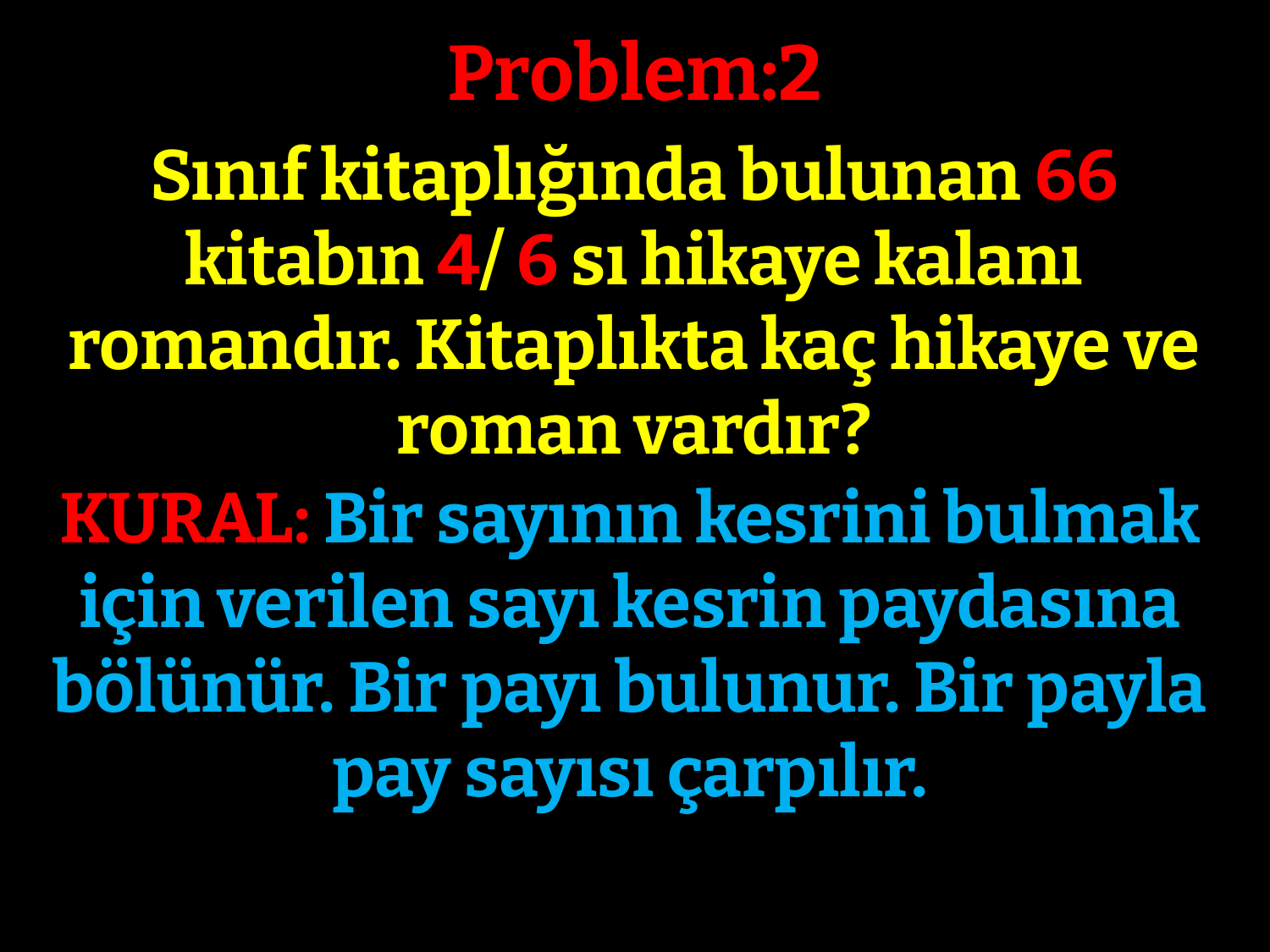

Problem:2
Sınıf kitaplığında bulunan 66 kitabın 4/ 6 sı hikaye kalanı romandır. Kitaplıkta kaç hikaye ve roman vardır?
#
KURAL: Bir sayının kesrini bulmak için verilen sayı kesrin paydasına bölünür. Bir payı bulunur. Bir payla pay sayısı çarpılır.